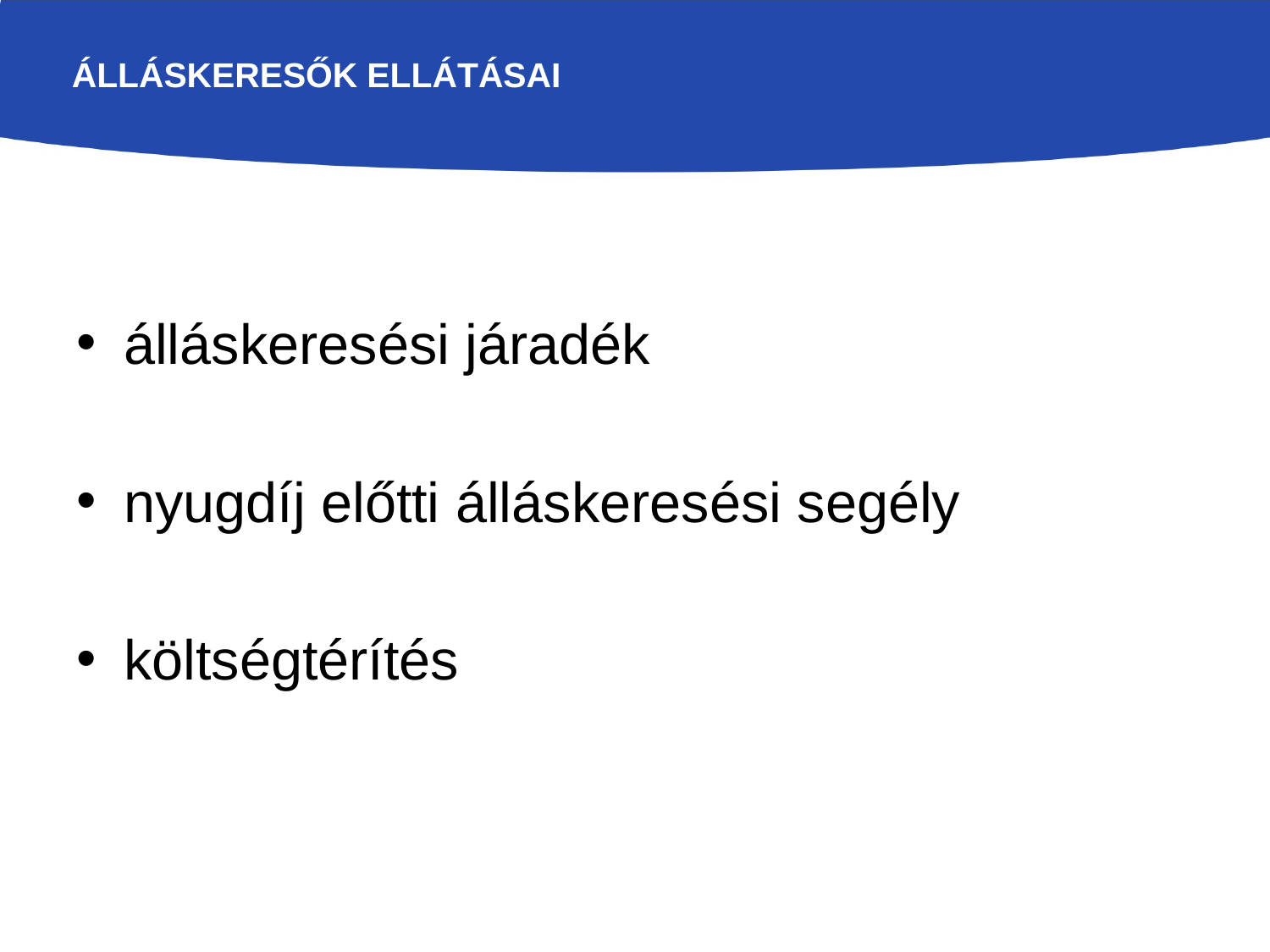

# Álláskeresők ellátásai

álláskeresési járadék

nyugdíj előtti álláskeresési segély

költségtérítés